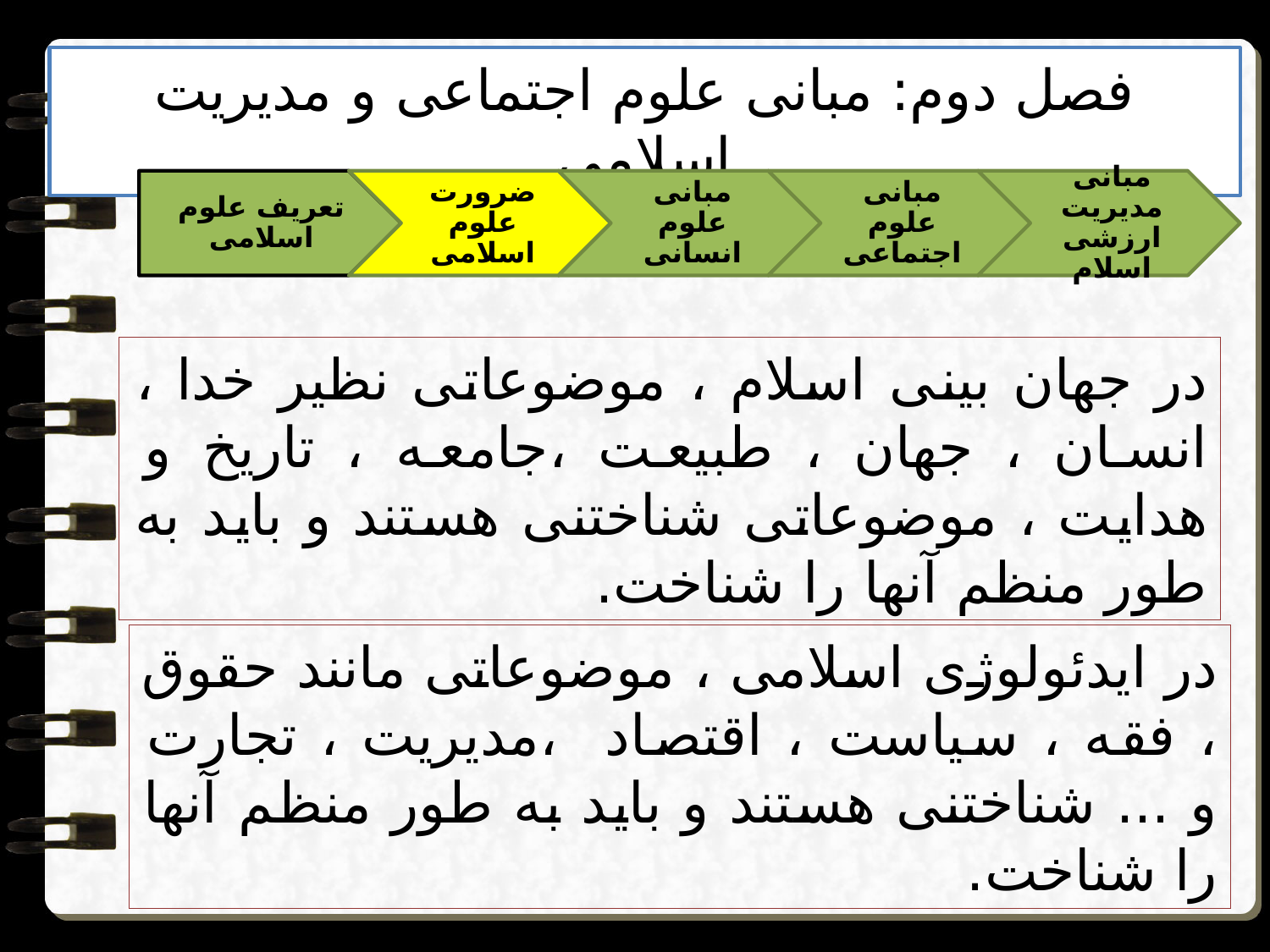

فصل دوم: مبانی علوم اجتماعی و مدیریت اسلامی
تعریف علوم اسلامی
ضرورت علوم اسلامی
مبانی علوم انسانی
مبانی علوم اجتماعی
مبانی مدیریت ارزشی اسلام
در جهان بینی اسلام ، موضوعاتی نظیر خدا ، انسان ، جهان ، طبیعت ،جامعه ، تاریخ و هدایت ، موضوعاتی شناختنی هستند و باید به طور منظم آنها را شناخت.
در ایدئولوژی اسلامی ، موضوعاتی مانند حقوق ، فقه ، سیاست ، اقتصاد  ،مدیریت ، تجارت و ... شناختنی هستند و باید به طور منظم آنها را شناخت.